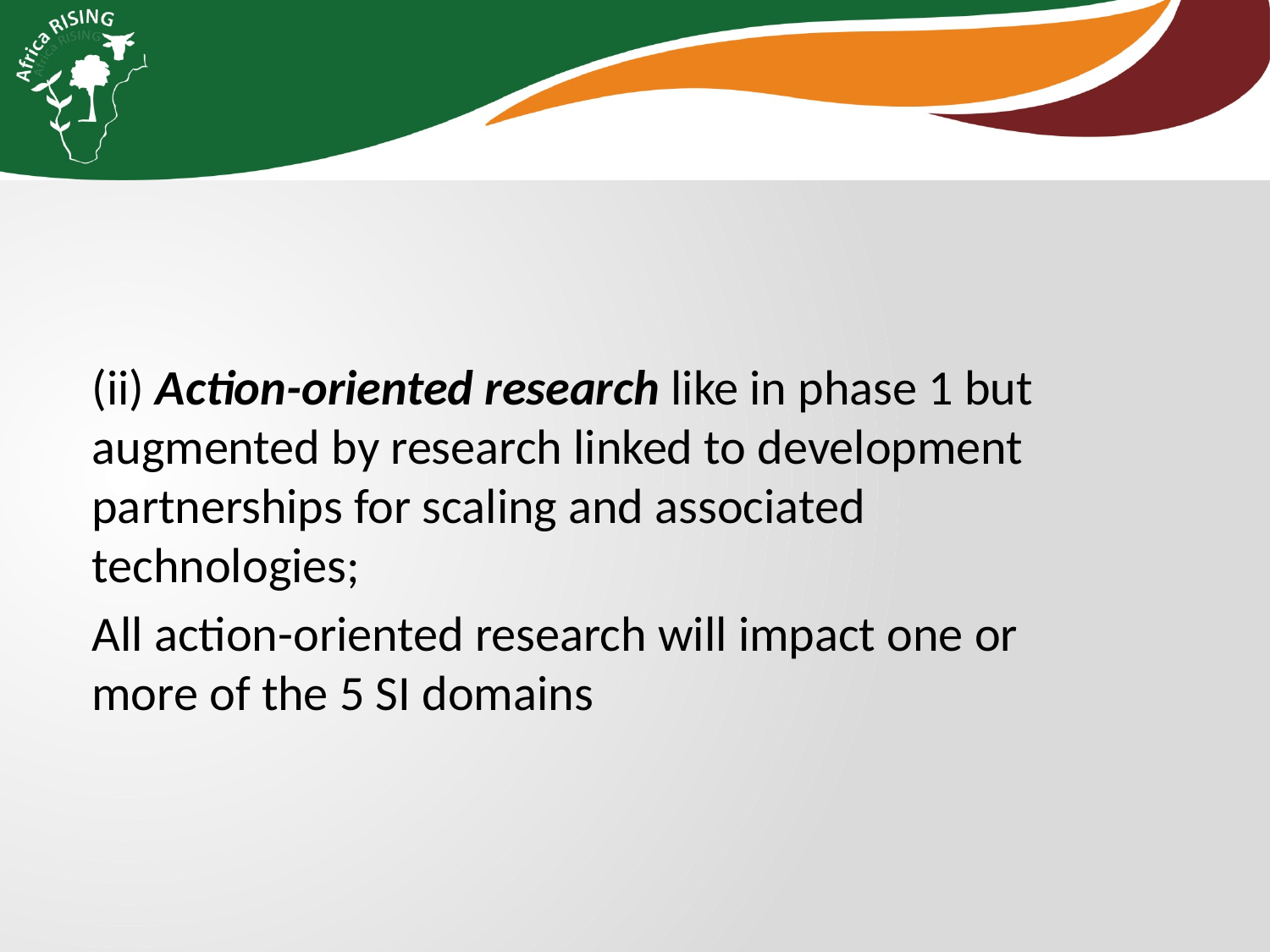

(ii) Action-oriented research like in phase 1 but augmented by research linked to development partnerships for scaling and associated technologies;
All action-oriented research will impact one or more of the 5 SI domains